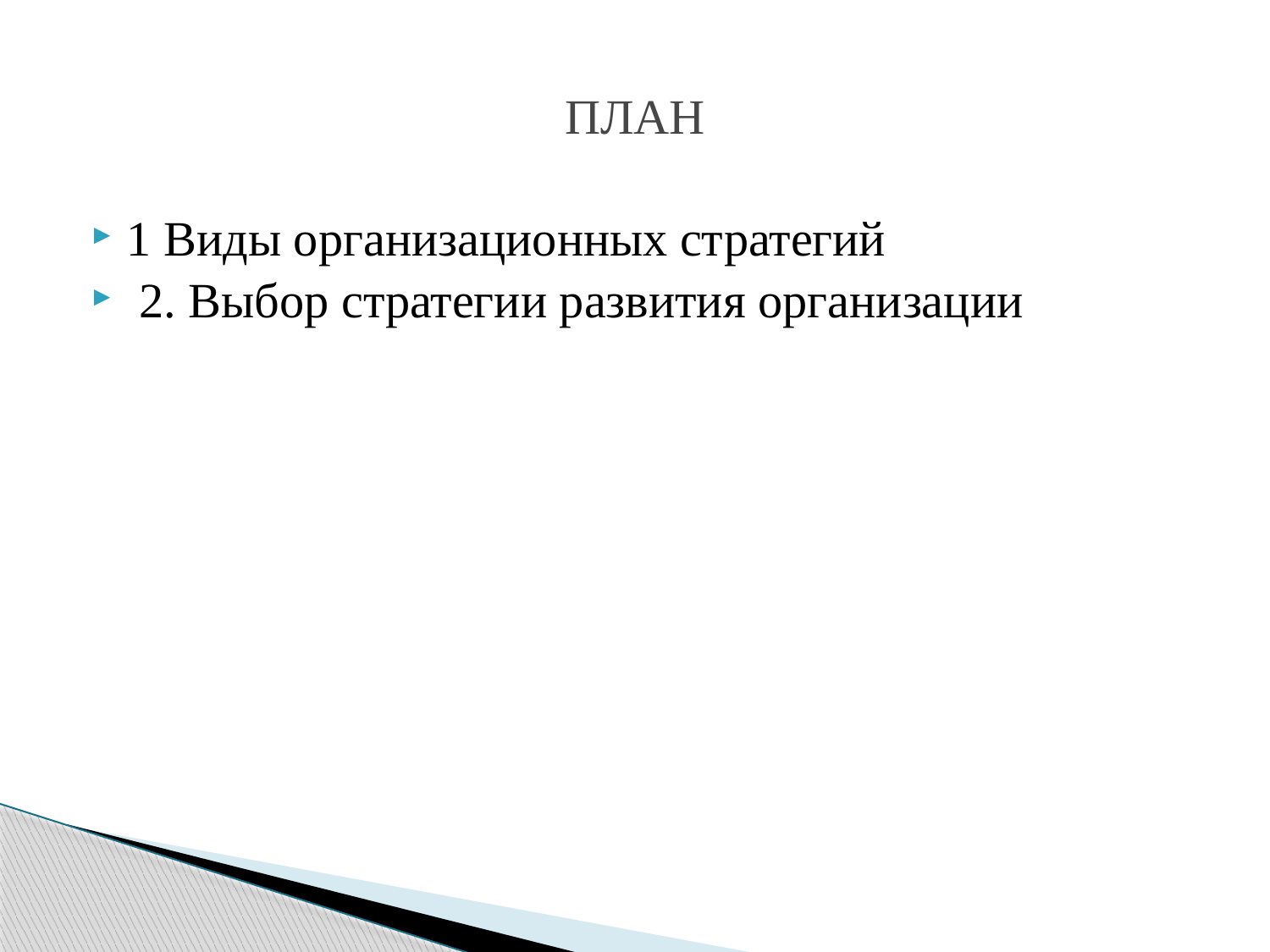

# ПЛАН
1 Виды организационных стратегий
 2. Выбор стратегии развития организации